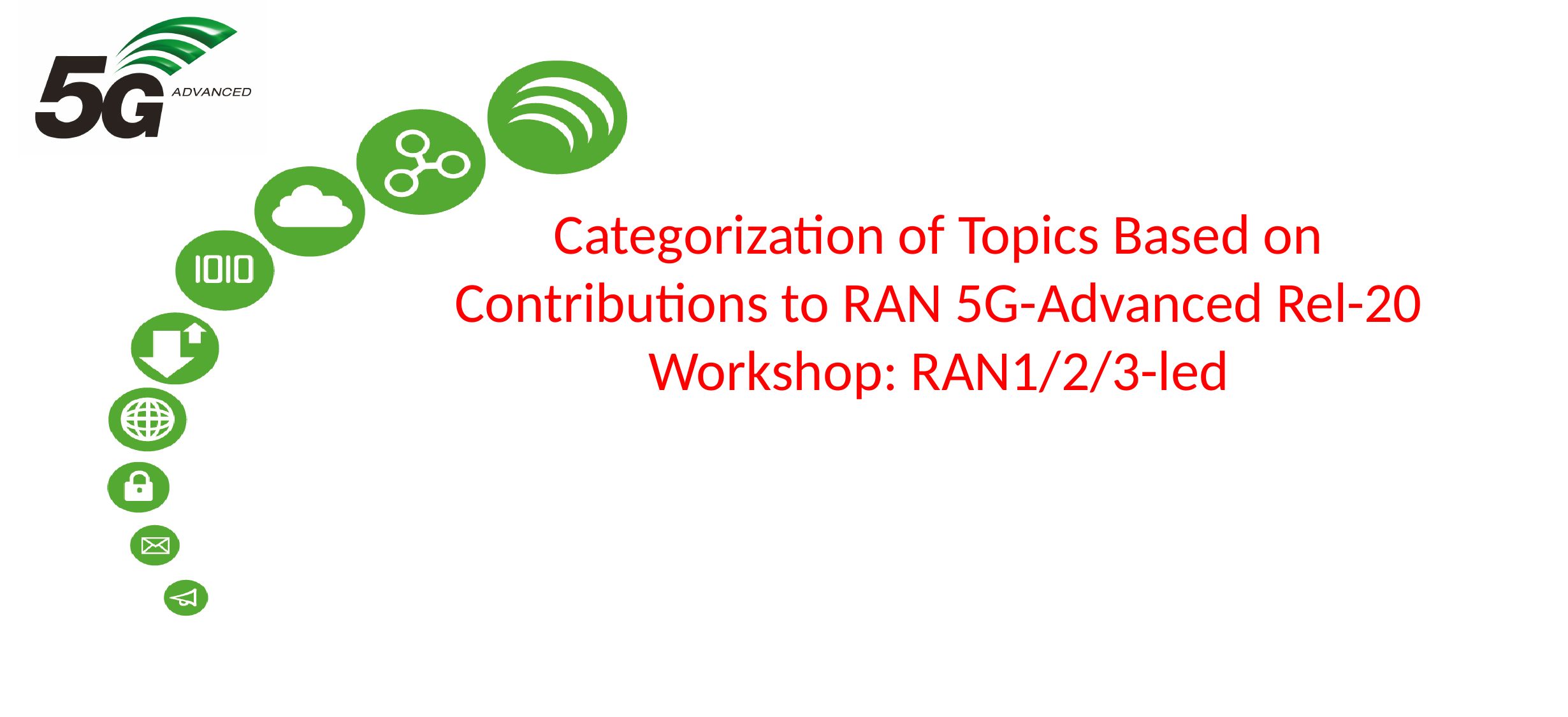

# Categorization of Topics Based on Contributions to RAN 5G-Advanced Rel-20 Workshop: RAN1/2/3-led